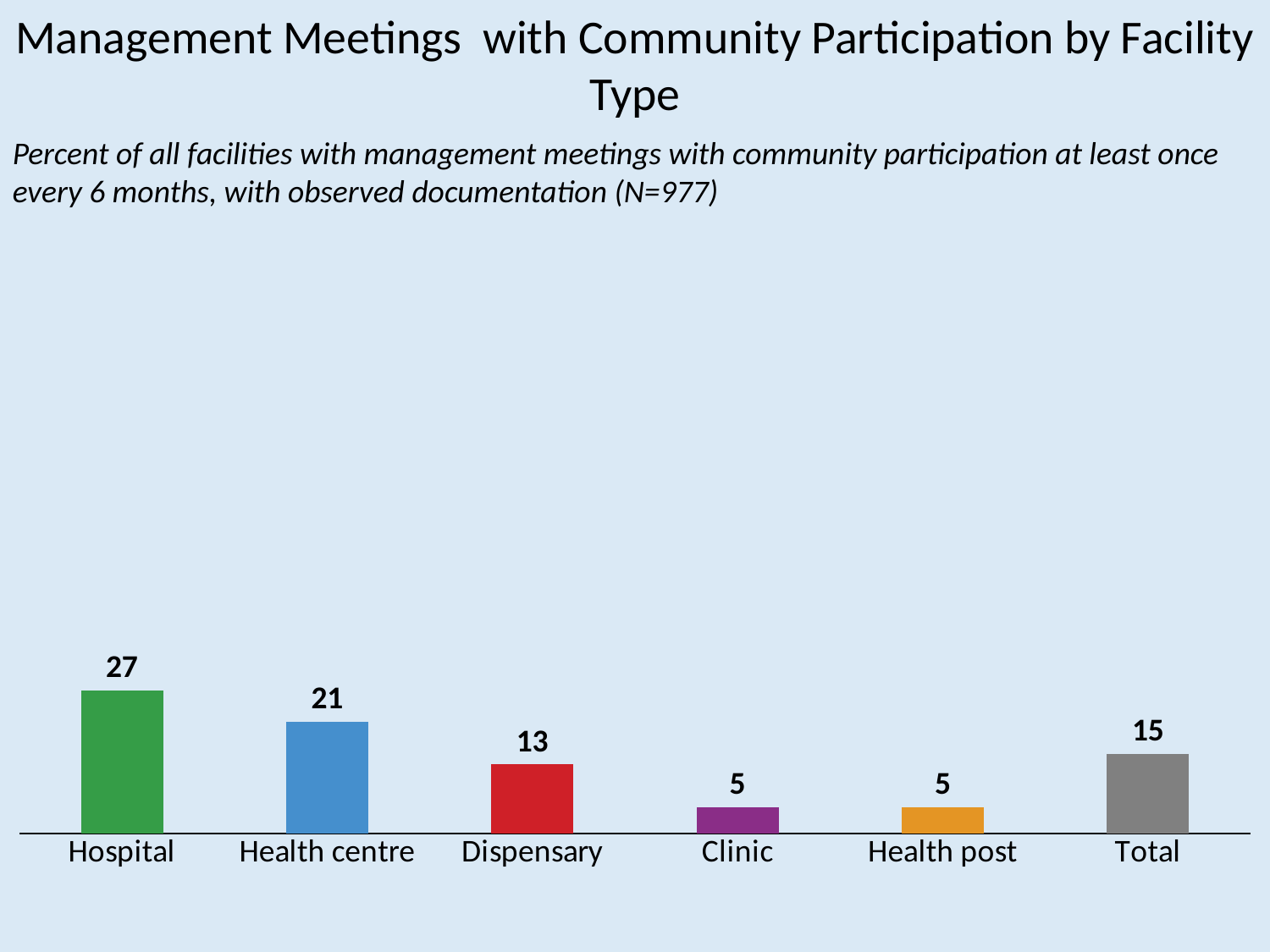

# Management Meetings  with Community Participation by Facility Type
Percent of all facilities with management meetings with community participation at least once every 6 months, with observed documentation (N=977)

### Chart

| Category | Series 1 |
|---|---|
| Hospital | 27.0 |
| Health centre | 21.0 |
| Dispensary | 13.0 |
| Clinic | 5.0 |
| Health post | 5.0 |
| Total | 15.0 |